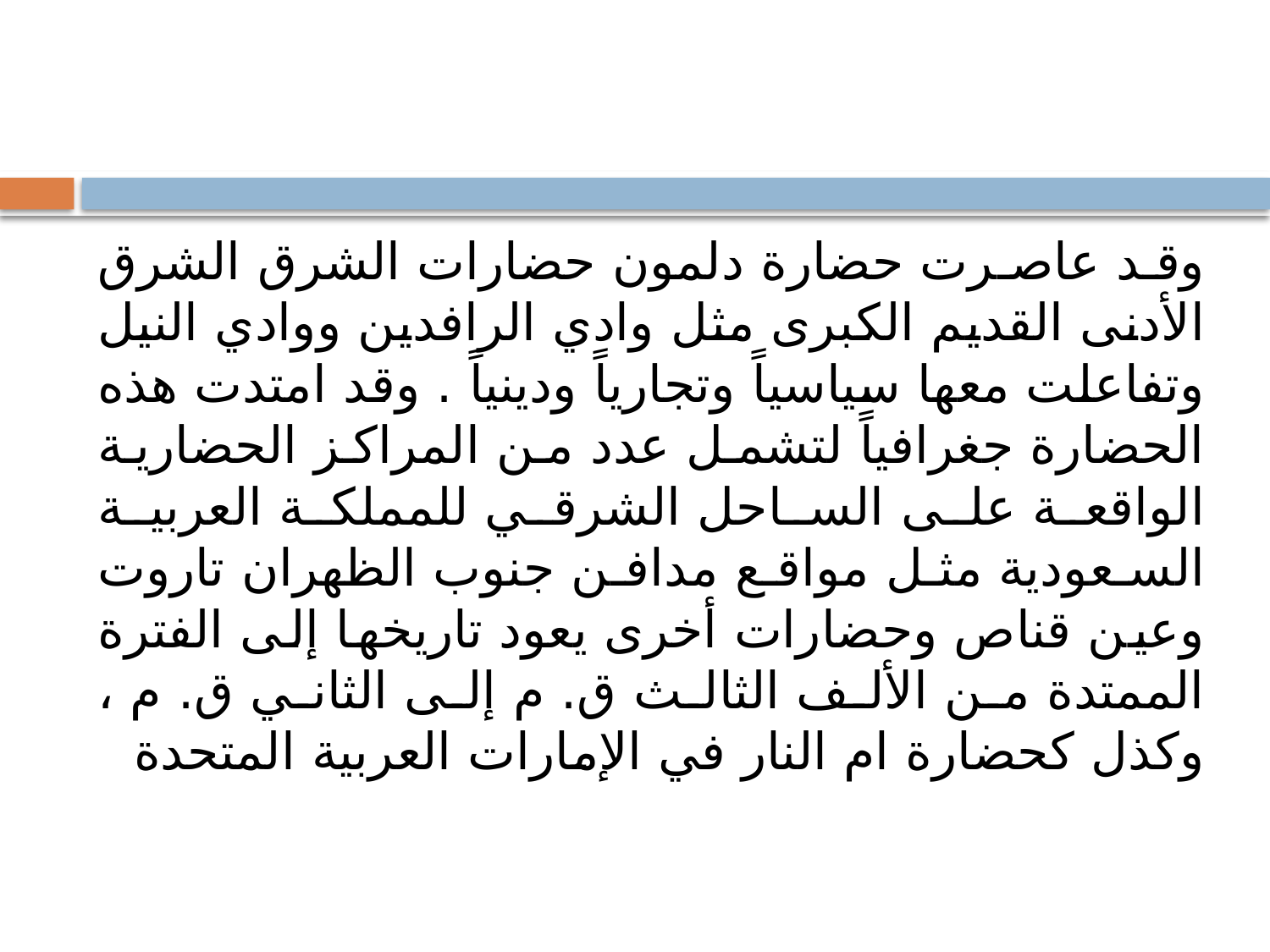

#
وقد عاصرت حضارة دلمون حضارات الشرق الشرق الأدنى القديم الكبرى مثل وادي الرافدين ووادي النيل وتفاعلت معها سياسياً وتجارياً ودينياً . وقد امتدت هذه الحضارة جغرافياً لتشمل عدد من المراكز الحضارية الواقعة على الساحل الشرقي للمملكة العربية السعودية مثل مواقع مدافن جنوب الظهران تاروت وعين قناص وحضارات أخرى يعود تاريخها إلى الفترة الممتدة من الألف الثالث ق. م إلى الثاني ق. م ، وكذل كحضارة ام النار في الإمارات العربية المتحدة